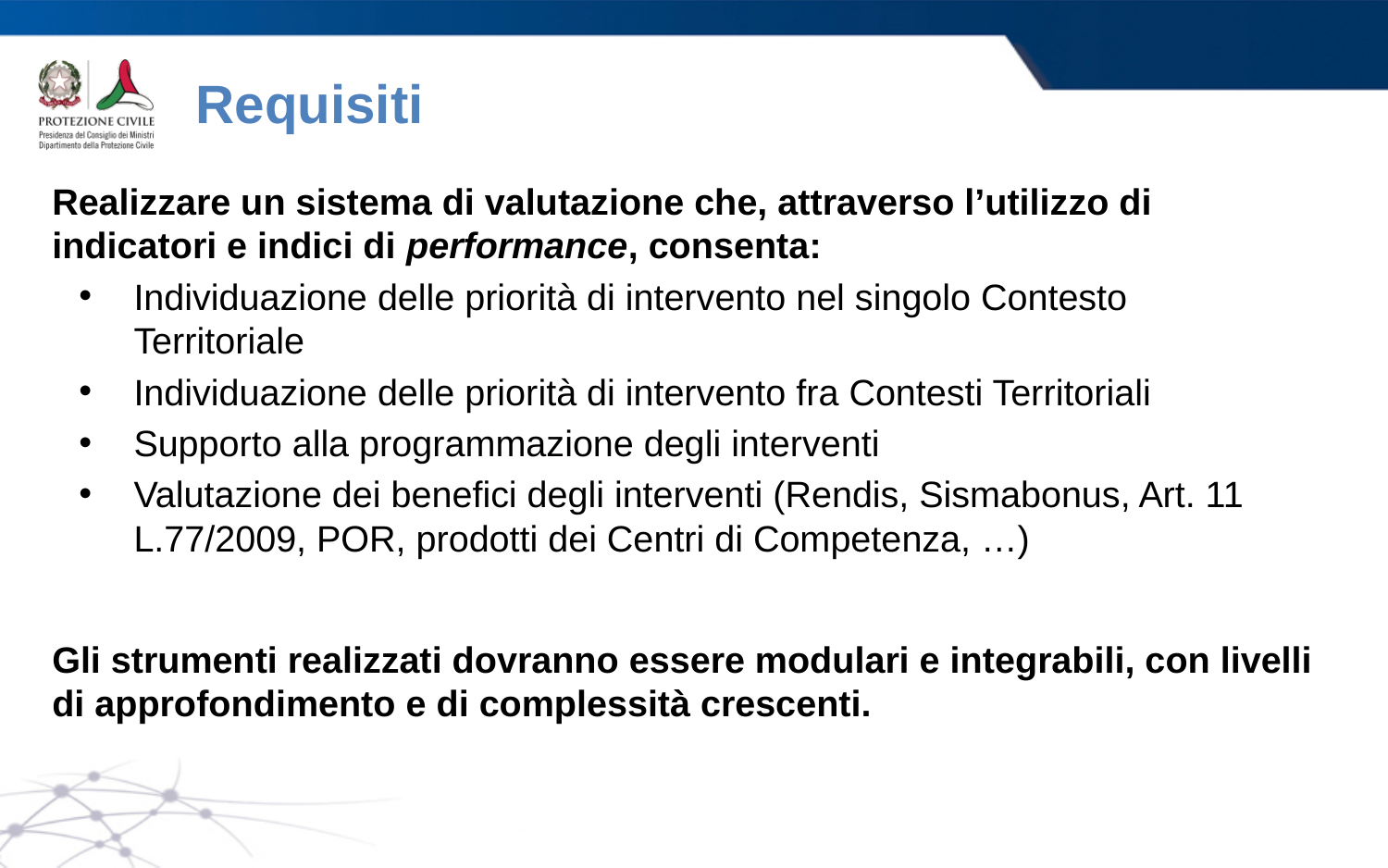

# Requisiti
Realizzare un sistema di valutazione che, attraverso l’utilizzo di indicatori e indici di performance, consenta:
Individuazione delle priorità di intervento nel singolo Contesto Territoriale
Individuazione delle priorità di intervento fra Contesti Territoriali
Supporto alla programmazione degli interventi
Valutazione dei benefici degli interventi (Rendis, Sismabonus, Art. 11 L.77/2009, POR, prodotti dei Centri di Competenza, …)
Gli strumenti realizzati dovranno essere modulari e integrabili, con livelli di approfondimento e di complessità crescenti.